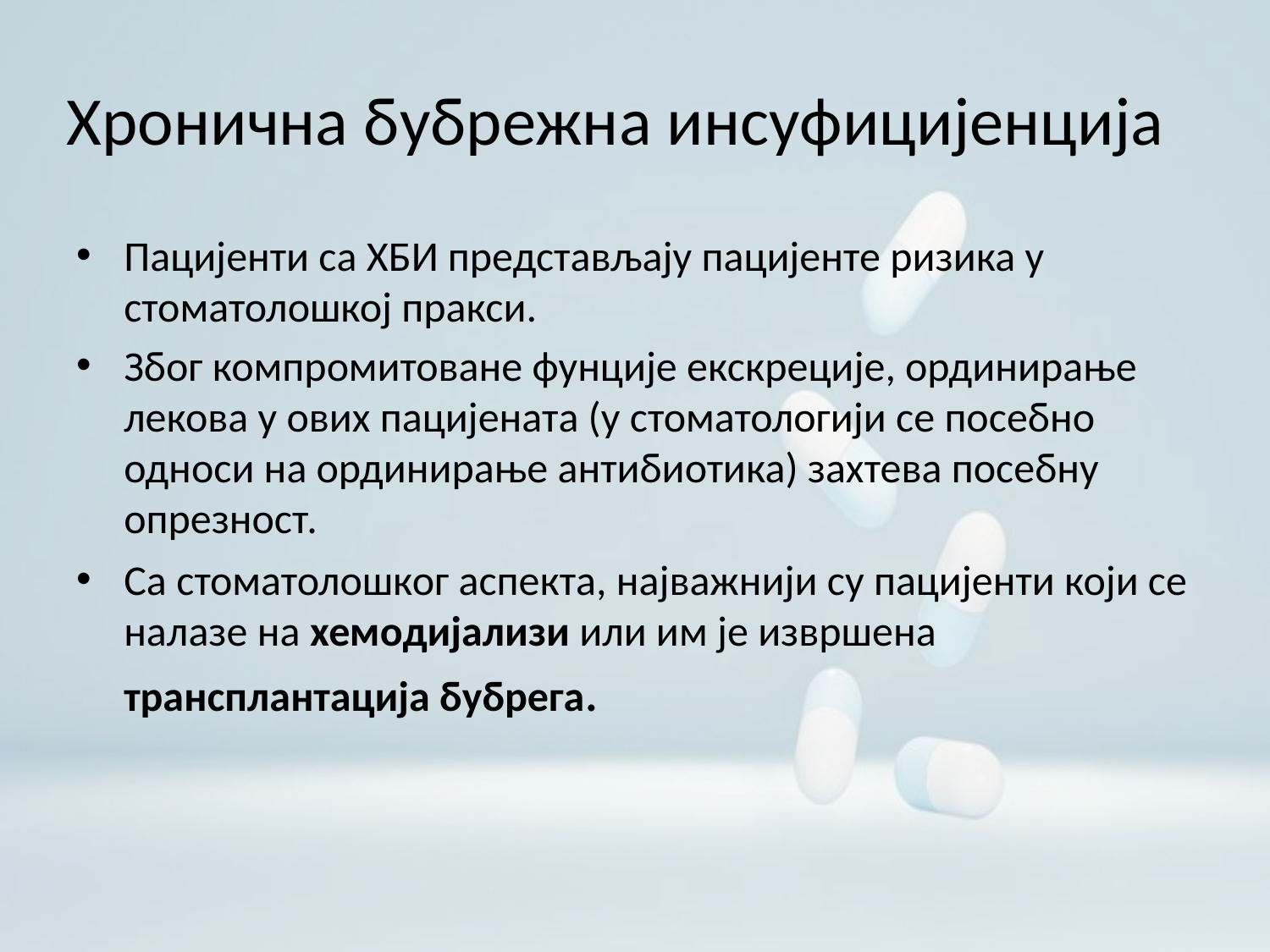

# Хронична бубрежна инсуфицијенција
Пацијенти са ХБИ представљају пацијенте ризика у стоматолошкој пракси.
Због компромитоване фунције екскреције, ординирање лекова у ових пацијената (у стоматологији се посебно односи на ординирање антибиотика) захтева посебну опрезност.
Са стоматолошког аспекта, најважнији су пацијенти који се налазе на хемодијализи или им је извршена трансплантација бубрега.